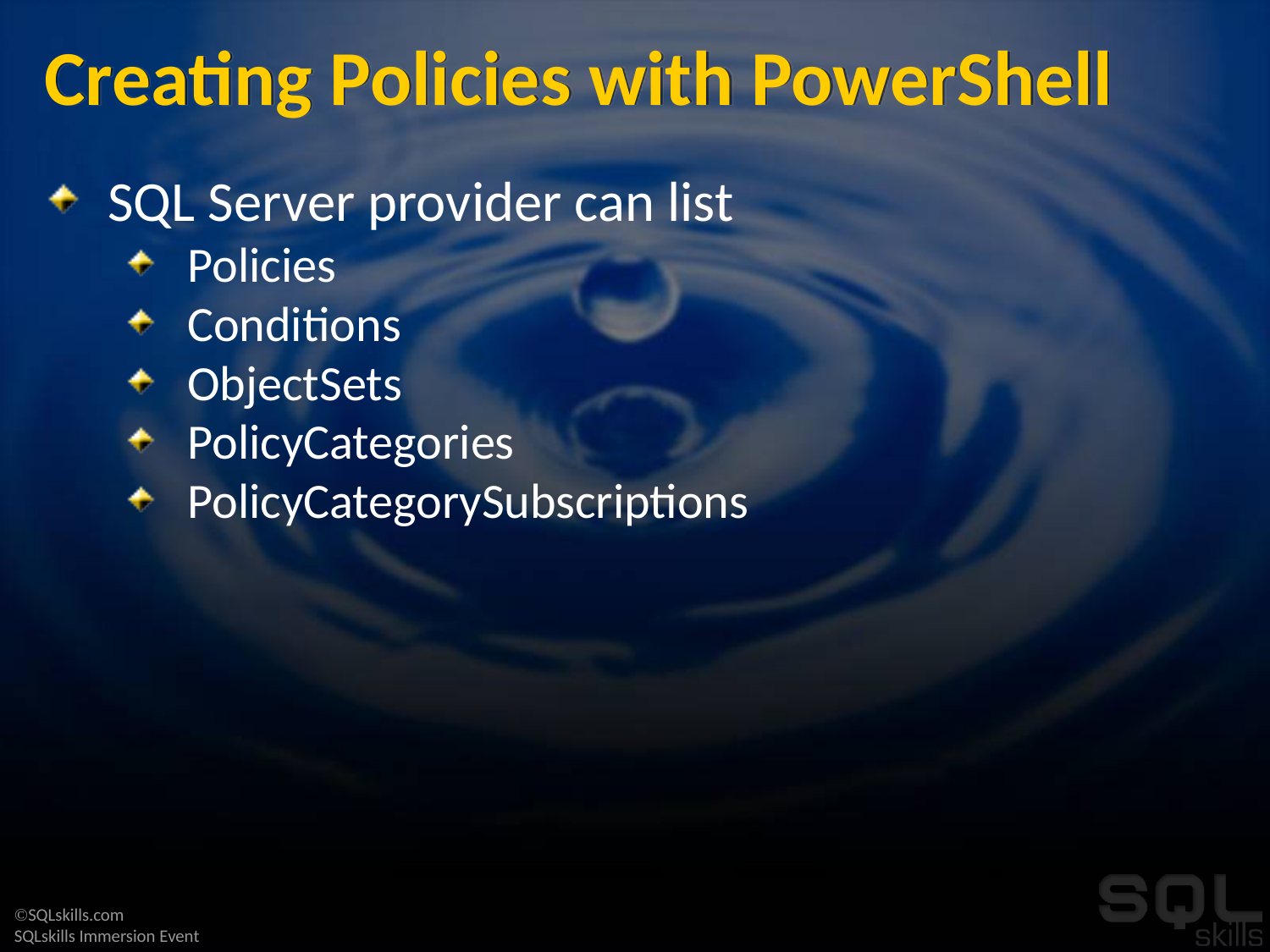

# Creating Policies with PowerShell
SQL Server provider can list
Policies
Conditions
ObjectSets
PolicyCategories
PolicyCategorySubscriptions